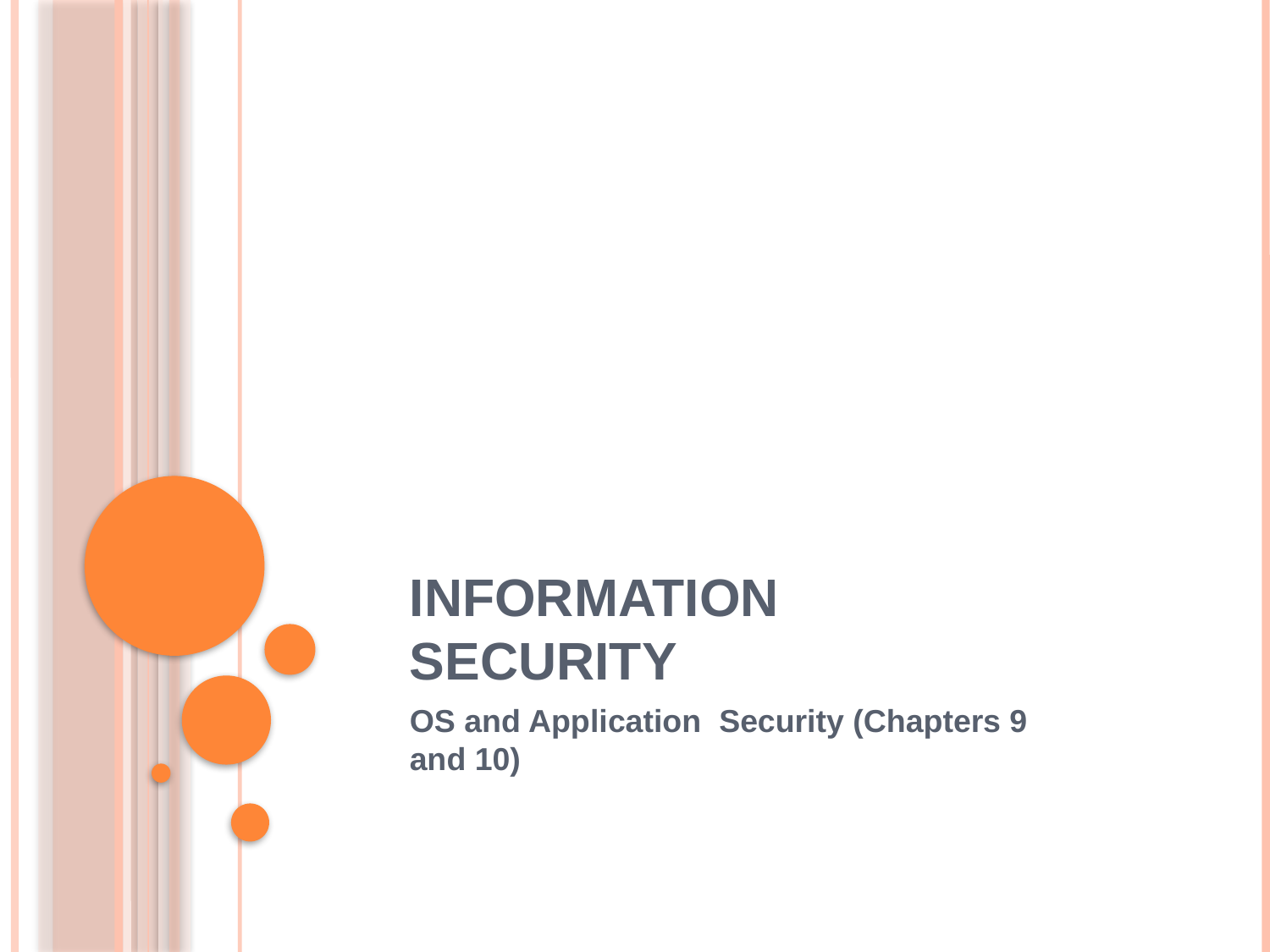

# INFORMATION SECURITY
OS and Application  Security (Chapters 9 and 10)